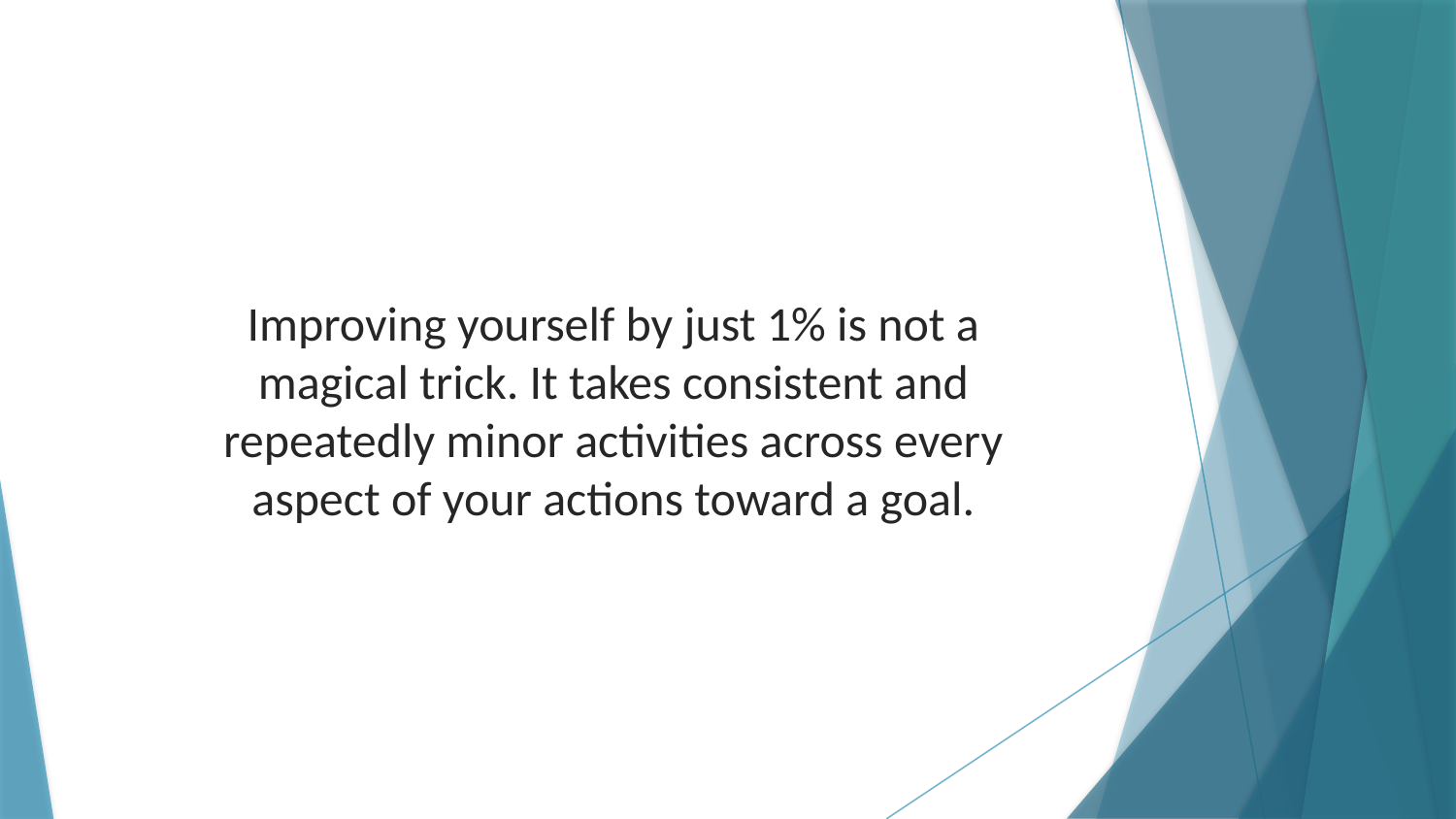

Improving yourself by just 1% is not a magical trick. It takes consistent and repeatedly minor activities across every aspect of your actions toward a goal.